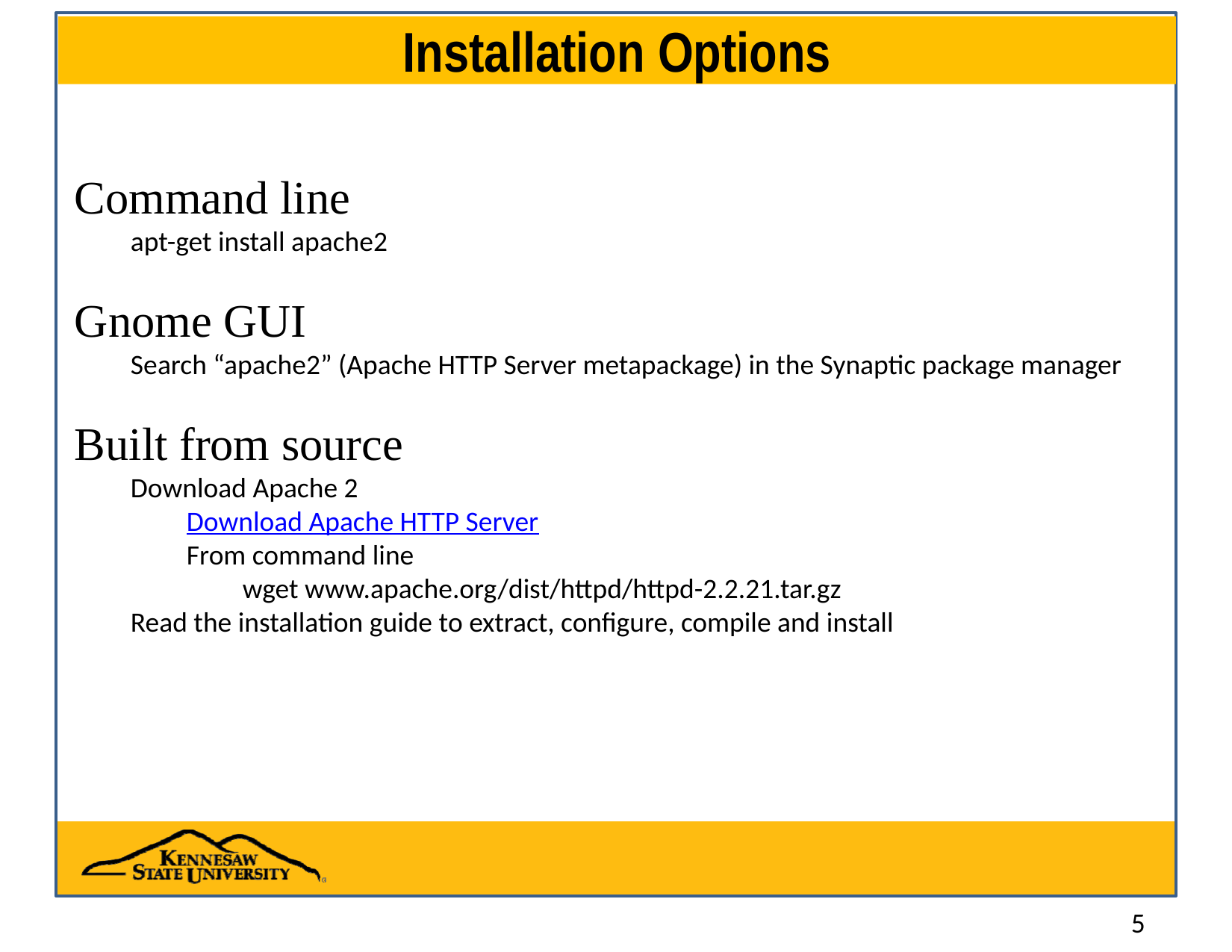

# Installation Options
Command line
apt-get install apache2

Gnome GUI
Search “apache2” (Apache HTTP Server metapackage) in the Synaptic package manager

Built from source
Download Apache 2
Download Apache HTTP Server
From command line
wget www.apache.org/dist/httpd/httpd-2.2.21.tar.gz
Read the installation guide to extract, configure, compile and install